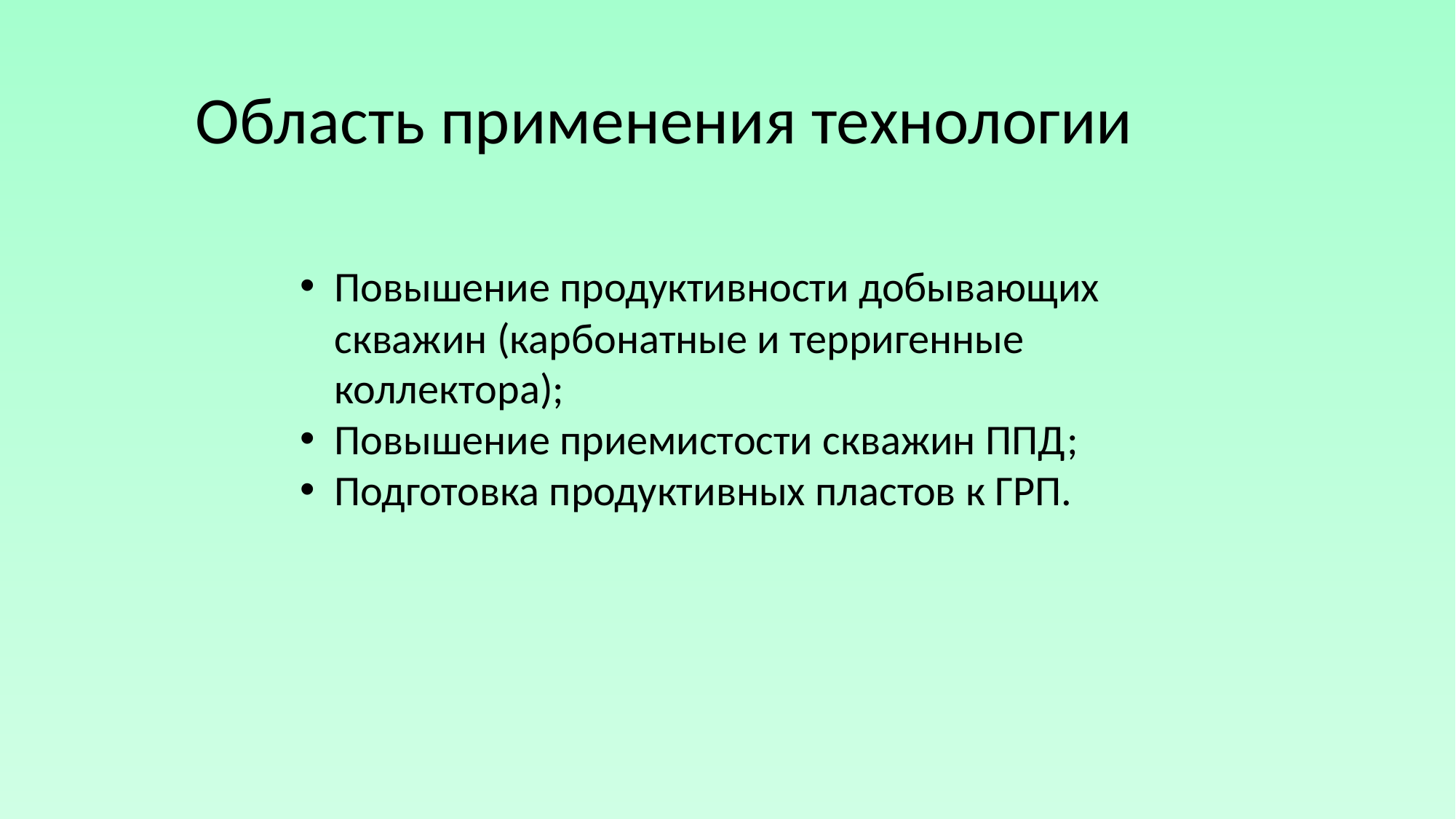

# Область применения технологии
Повышение продуктивности добывающих скважин (карбонатные и терригенные коллектора);
Повышение приемистости скважин ППД;
Подготовка продуктивных пластов к ГРП.